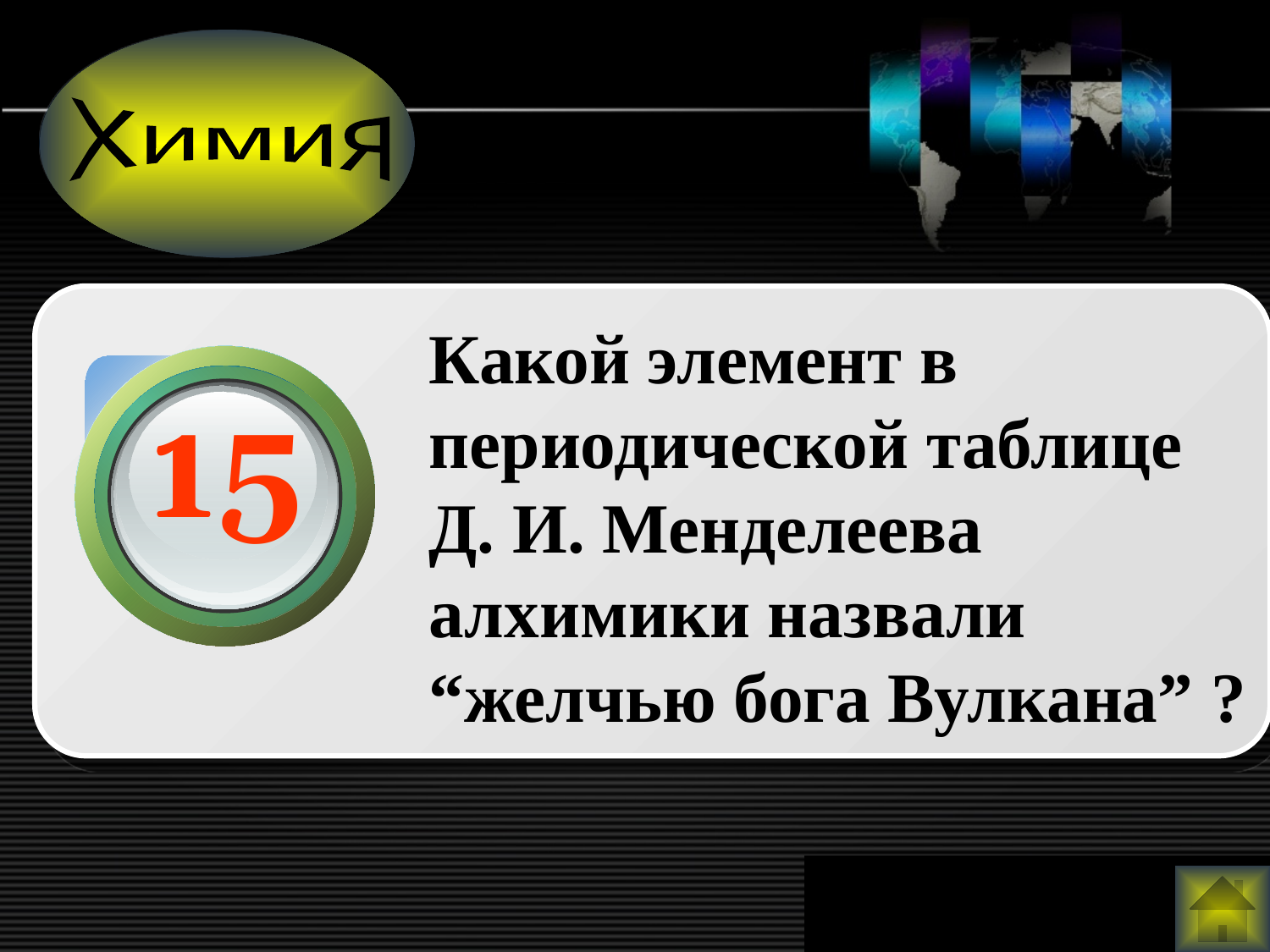

Химия

Какой элемент в периодической таблице Д. И. Менделеева алхимики назвали    “желчью бога Вулкана” ?

15

www.themegallery.com